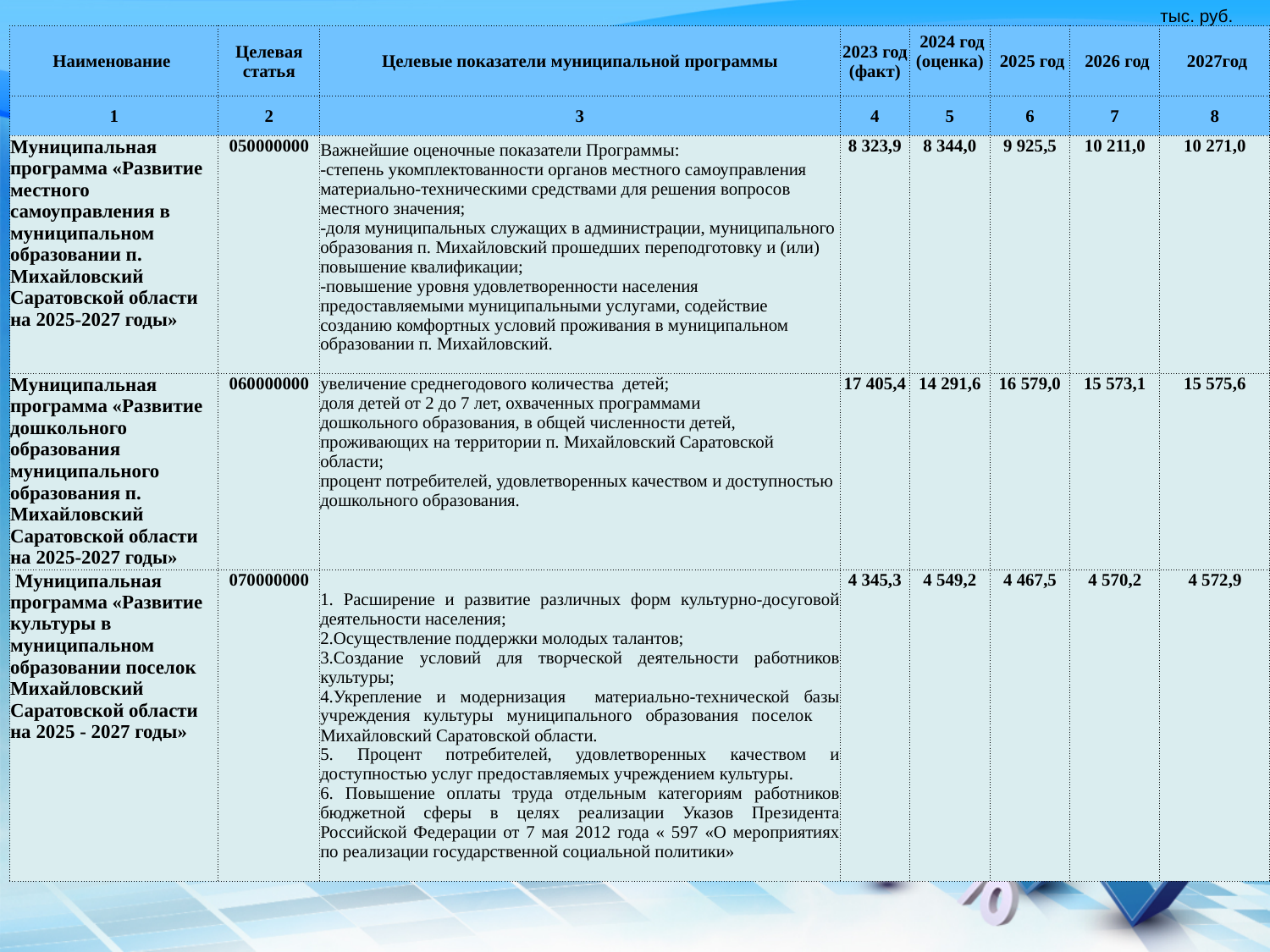

|  |  |  |  |  |  |  |  |
| --- | --- | --- | --- | --- | --- | --- | --- |
|  |  |  |  |  |  |  | тыс. руб. |
| Наименование | Целевая статья | Целевые показатели муниципальной программы | 2023 год (факт) | 2024 год (оценка) | 2025 год | 2026 год | 2027год |
| 1 | 2 | 3 | 4 | 5 | 6 | 7 | 8 |
| Муниципальная программа «Развитие местного самоуправления в муниципальном образовании п. Михайловский Саратовской области на 2025-2027 годы» | 050000000 | Важнейшие оценочные показатели Программы: -степень укомплектованности органов местного самоуправления материально-техническими средствами для решения вопросов местного значения; -доля муниципальных служащих в администрации, муниципального образования п. Михайловский прошедших переподготовку и (или) повышение квалификации; -повышение уровня удовлетворенности населения предоставляемыми муниципальными услугами, содействие созданию комфортных условий проживания в муниципальном образовании п. Михайловский. | 8 323,9 | 8 344,0 | 9 925,5 | 10 211,0 | 10 271,0 |
| Муниципальная программа «Развитие дошкольного образования муниципального образования п. Михайловский Саратовской области на 2025-2027 годы» | 060000000 | увеличение среднегодового количества детей; доля детей от 2 до 7 лет, охваченных программами дошкольного образования, в общей численности детей, проживающих на территории п. Михайловский Саратовской области; процент потребителей, удовлетворенных качеством и доступностью дошкольного образования. | 17 405,4 | 14 291,6 | 16 579,0 | 15 573,1 | 15 575,6 |
| Муниципальная программа «Развитие культуры в муниципальном образовании поселок Михайловский Саратовской области на 2025 - 2027 годы» | 070000000 | 1. Расширение и развитие различных форм культурно-досуговой деятельности населения; 2.Осуществление поддержки молодых талантов; 3.Создание условий для творческой деятельности работников культуры; 4.Укрепление и модернизация материально-технической базы учреждения культуры муниципального образования поселок Михайловский Саратовской области. 5. Процент потребителей, удовлетворенных качеством и доступностью услуг предоставляемых учреждением культуры. 6. Повышение оплаты труда отдельным категориям работников бюджетной сферы в целях реализации Указов Президента Российской Федерации от 7 мая 2012 года « 597 «О мероприятиях по реализации государственной социальной политики» | 4 345,3 | 4 549,2 | 4 467,5 | 4 570,2 | 4 572,9 |